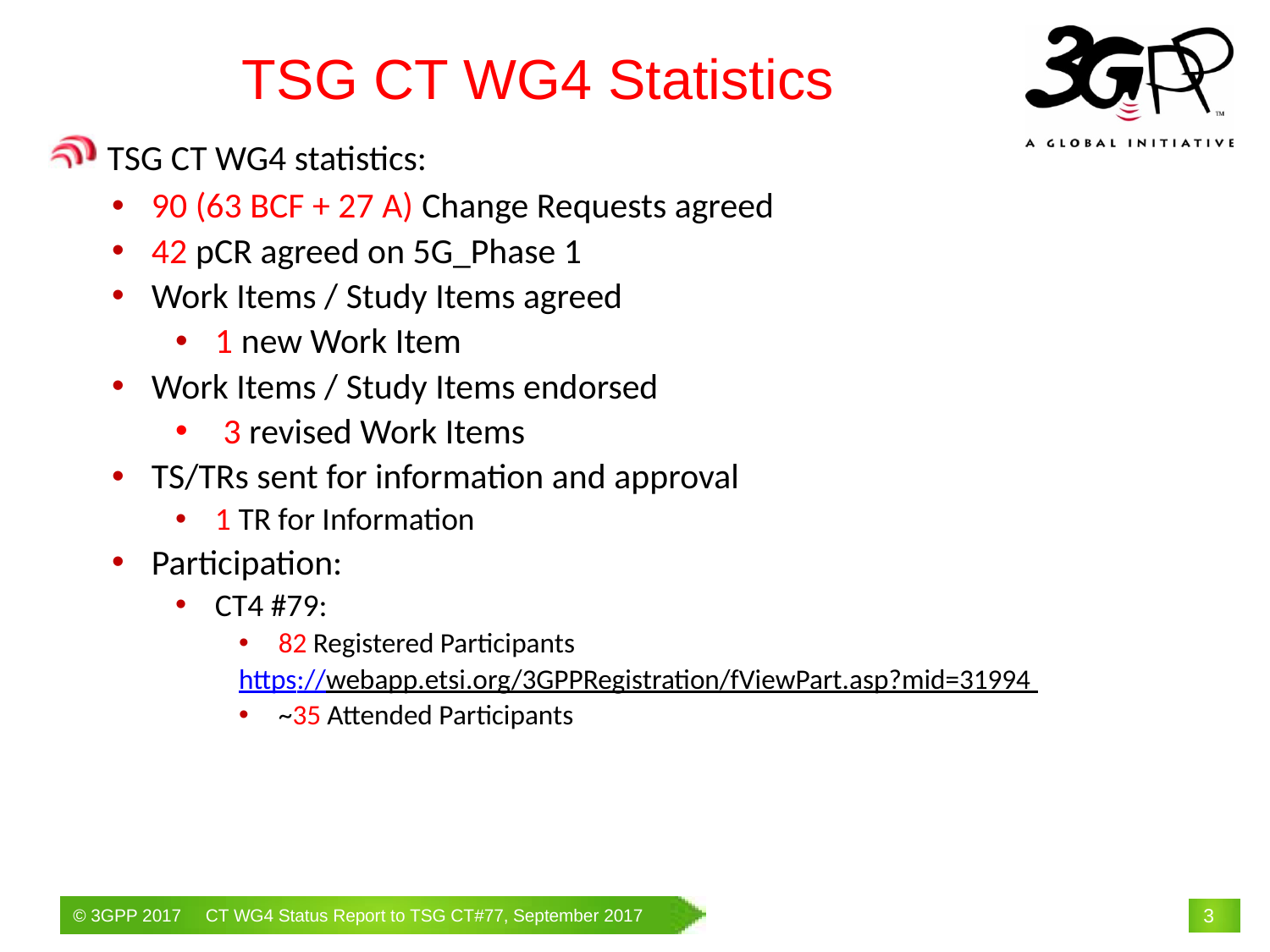

TSG CT WG4 Statistics
 TSG CT WG4 statistics:
90 (63 BCF + 27 A) Change Requests agreed
42 pCR agreed on 5G_Phase 1
Work Items / Study Items agreed
1 new Work Item
Work Items / Study Items endorsed
3 revised Work Items
TS/TRs sent for information and approval
1 TR for Information
Participation:
CT4 #79:
82 Registered Participants
https://webapp.etsi.org/3GPPRegistration/fViewPart.asp?mid=31994
~35 Attended Participants